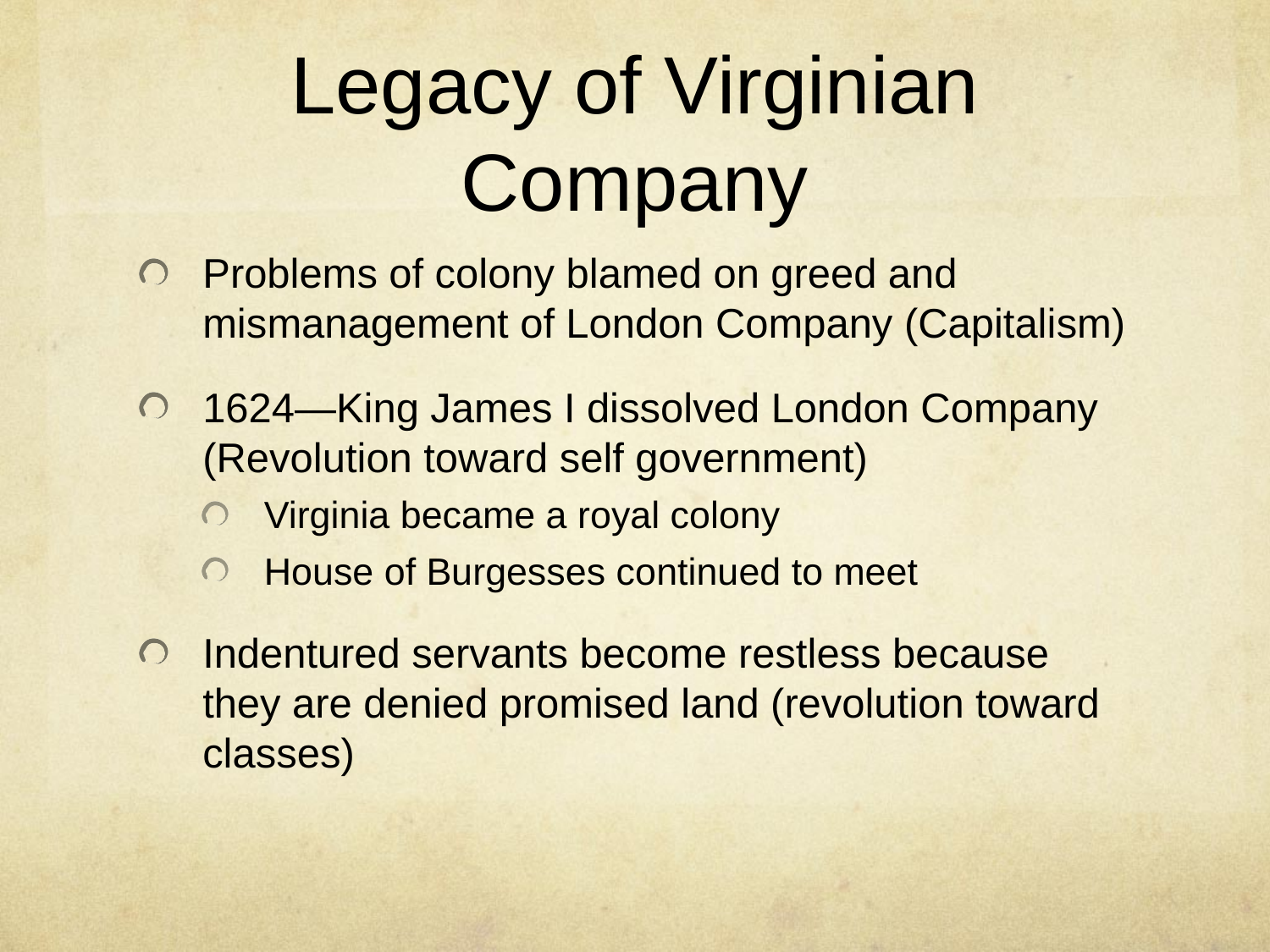

# Legacy of Virginian Company
Problems of colony blamed on greed and mismanagement of London Company (Capitalism)
1624—King James I dissolved London Company (Revolution toward self government)
Virginia became a royal colony
House of Burgesses continued to meet
Indentured servants become restless because they are denied promised land (revolution toward classes)